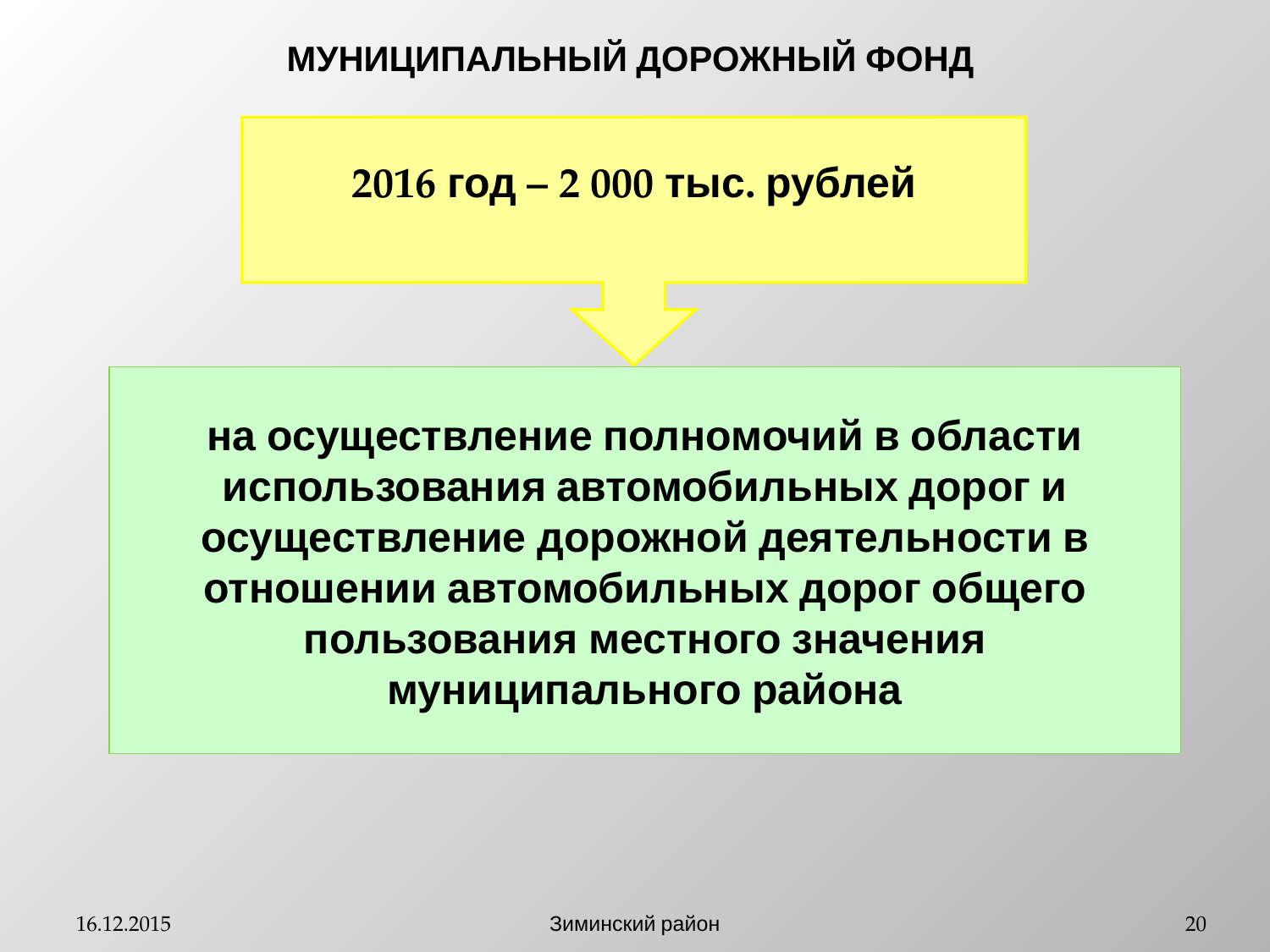

МУНИЦИПАЛЬНЫЙ ДОРОЖНЫЙ ФОНД
2016 год – 2 000 тыс. рублей

на осуществление полномочий в области использования автомобильных дорог и осуществление дорожной деятельности в отношении автомобильных дорог общего пользования местного значения муниципального района
16.12.2015
Зиминский район
20